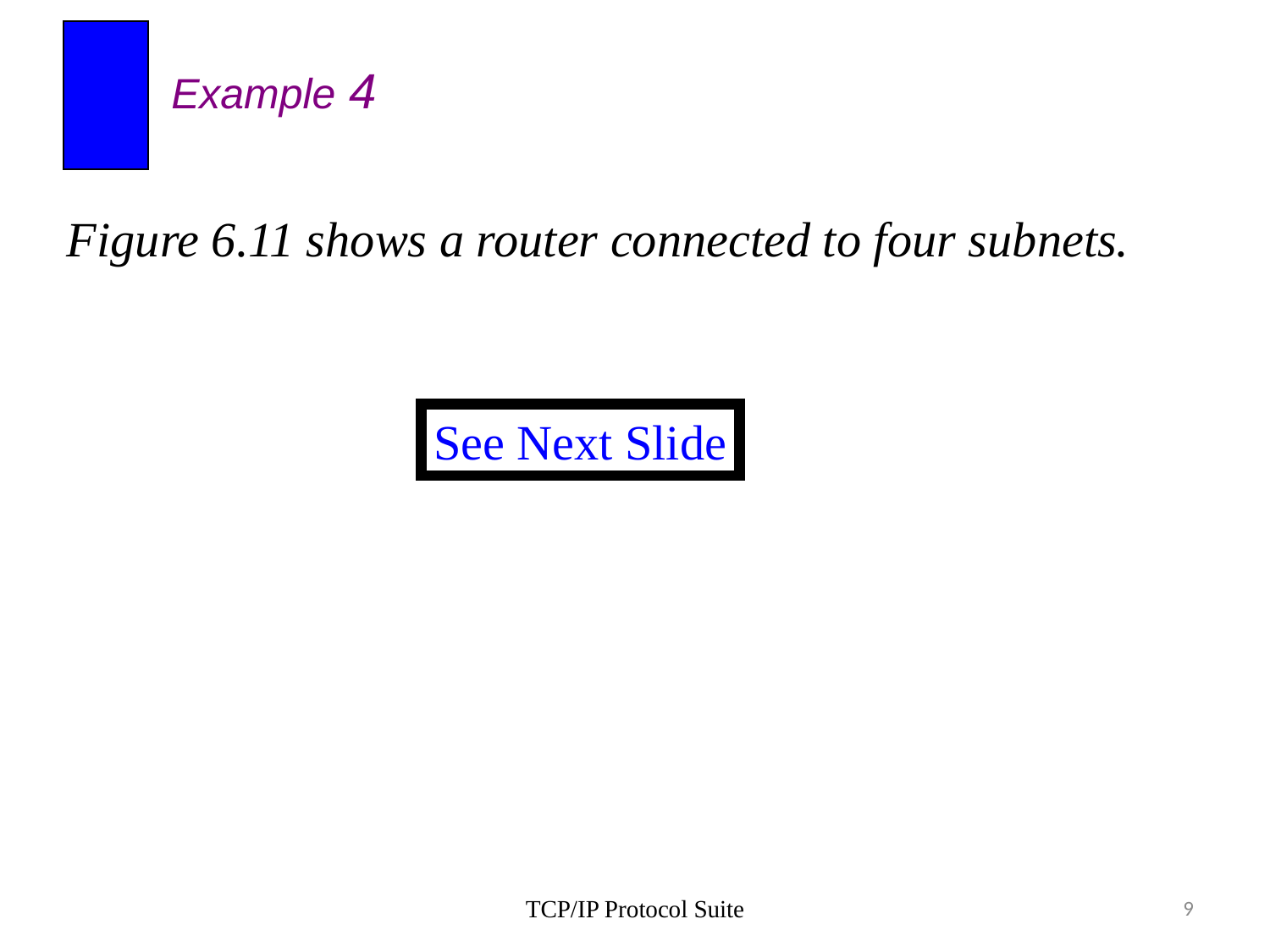

Example 4
Figure 6.11 shows a router connected to four subnets.
See Next Slide
TCP/IP Protocol Suite
9